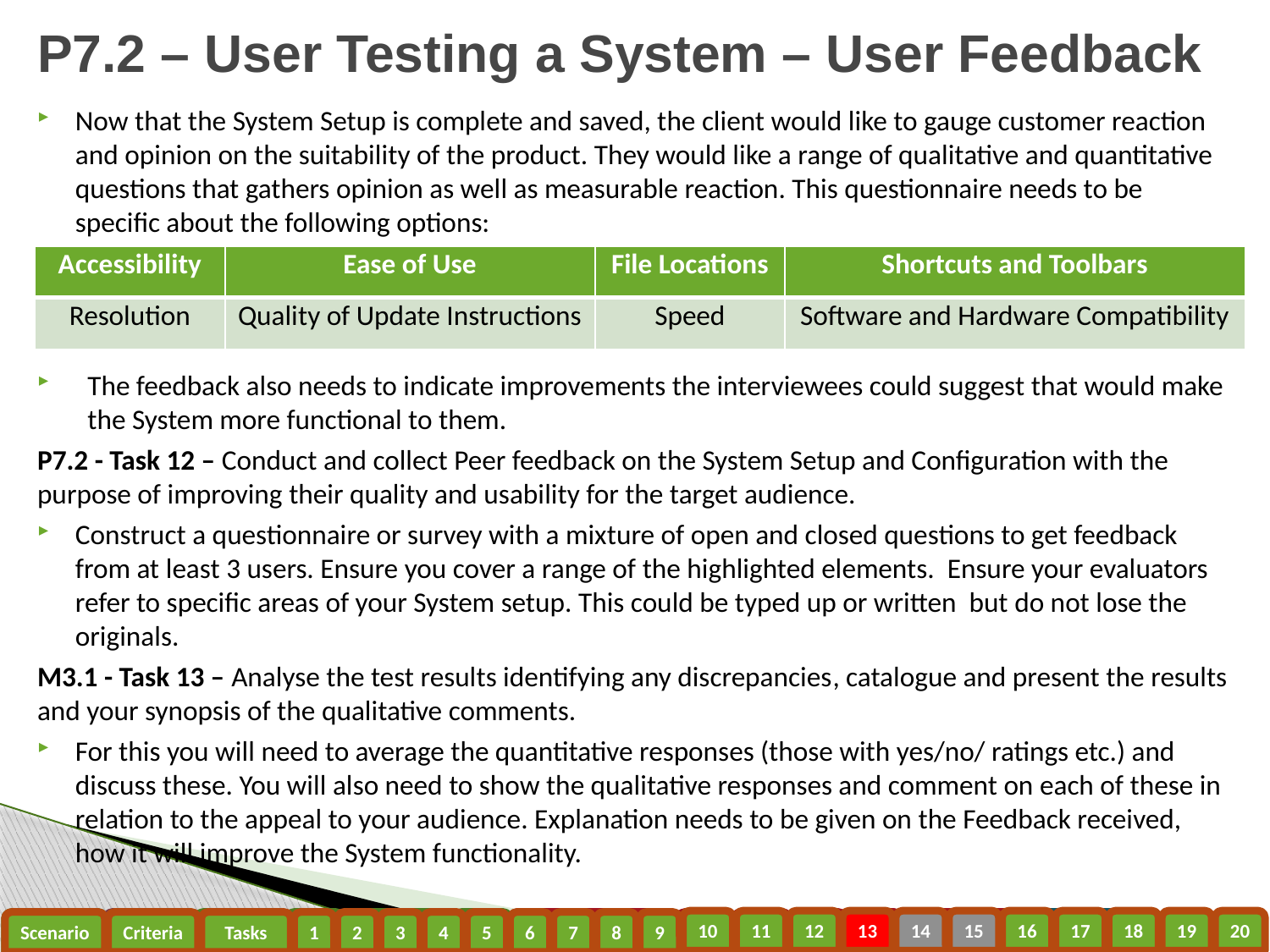

# P7.2 – User Testing a System – User Feedback
Now that the System Setup is complete and saved, the client would like to gauge customer reaction and opinion on the suitability of the product. They would like a range of qualitative and quantitative questions that gathers opinion as well as measurable reaction. This questionnaire needs to be specific about the following options:

The feedback also needs to indicate improvements the interviewees could suggest that would make the System more functional to them.
P7.2 - Task 12 – Conduct and collect Peer feedback on the System Setup and Configuration with the purpose of improving their quality and usability for the target audience.
Construct a questionnaire or survey with a mixture of open and closed questions to get feedback from at least 3 users. Ensure you cover a range of the highlighted elements.  Ensure your evaluators refer to specific areas of your System setup. This could be typed up or written  but do not lose the originals.
M3.1 - Task 13 – Analyse the test results identifying any discrepancies, catalogue and present the results and your synopsis of the qualitative comments.
For this you will need to average the quantitative responses (those with yes/no/ ratings etc.) and discuss these. You will also need to show the qualitative responses and comment on each of these in relation to the appeal to your audience. Explanation needs to be given on the Feedback received, how it will improve the System functionality.
| Accessibility | Ease of Use | File Locations | Shortcuts and Toolbars |
| --- | --- | --- | --- |
| Resolution | Quality of Update Instructions | Speed | Software and Hardware Compatibility |